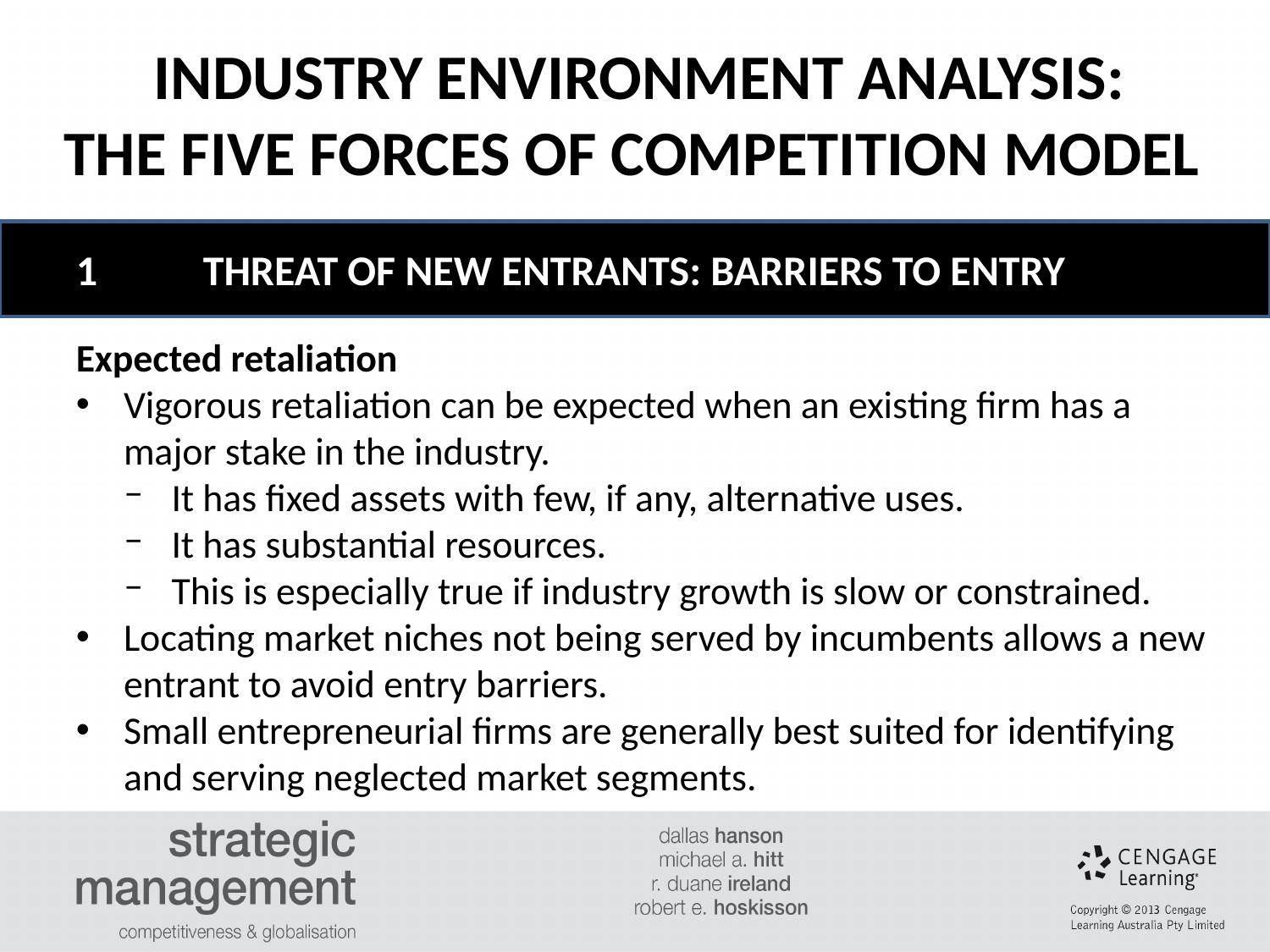

INDUSTRY ENVIRONMENT ANALYSIS:
THE FIVE FORCES OF COMPETITION MODEL
#

1	THREAT OF NEW ENTRANTS: BARRIERS TO ENTRY
Expected retaliation
Vigorous retaliation can be expected when an existing firm has a major stake in the industry.
It has fixed assets with few, if any, alternative uses.
It has substantial resources.
This is especially true if industry growth is slow or constrained.
Locating market niches not being served by incumbents allows a new entrant to avoid entry barriers.
Small entrepreneurial firms are generally best suited for identifying and serving neglected market segments.